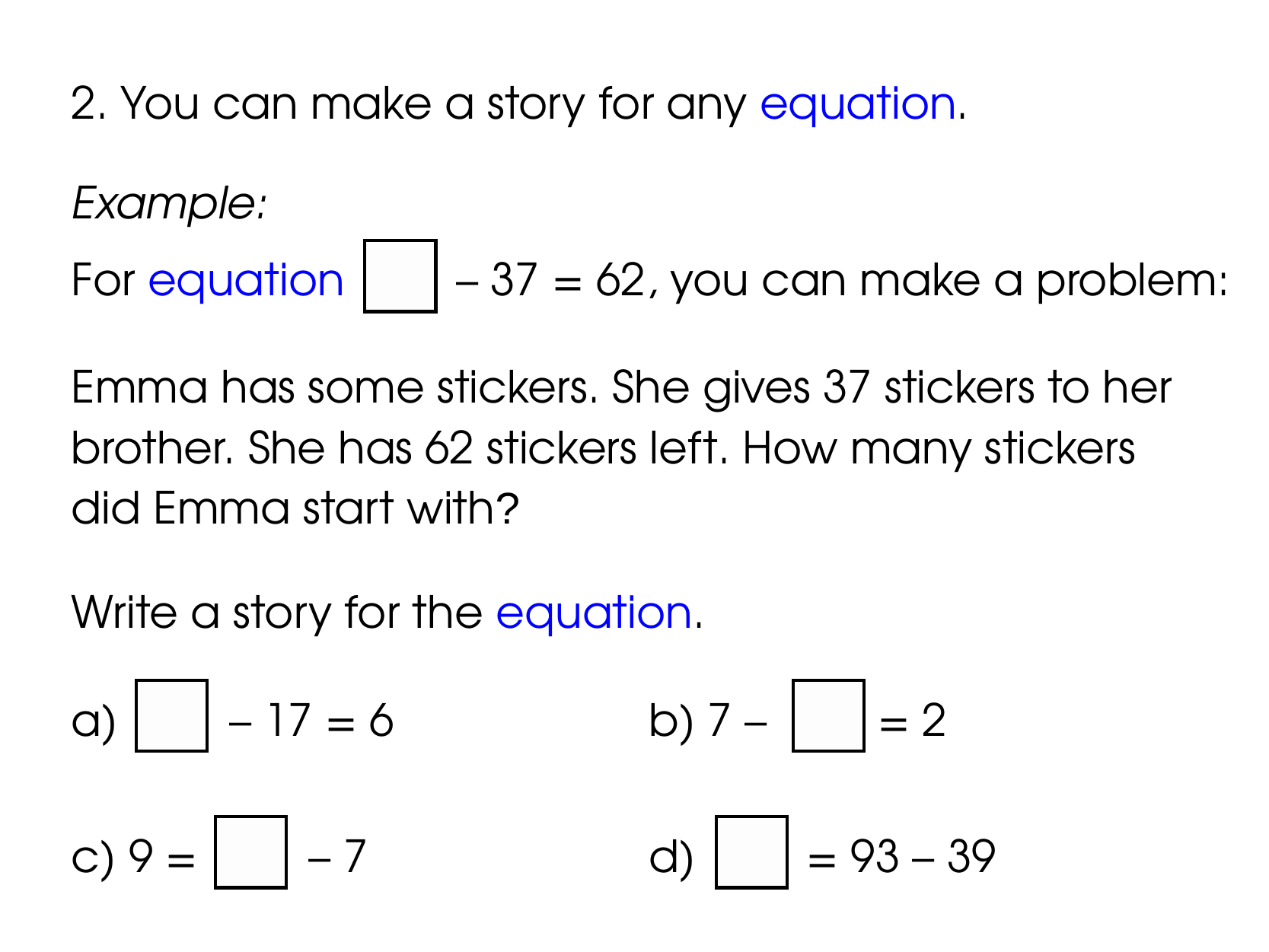

2. You can make a story for any equation.
Example:
For equation         – 37 = 62, you can make a problem:

Emma has some stickers. She gives 37 stickers to her
brother. She has 62 stickers left. How many stickers
did Emma start with?
Write a story for the equation.
a)         – 17 = 6

b) 7 –         = 2

c) 9 =         – 7

d)         = 93 – 39